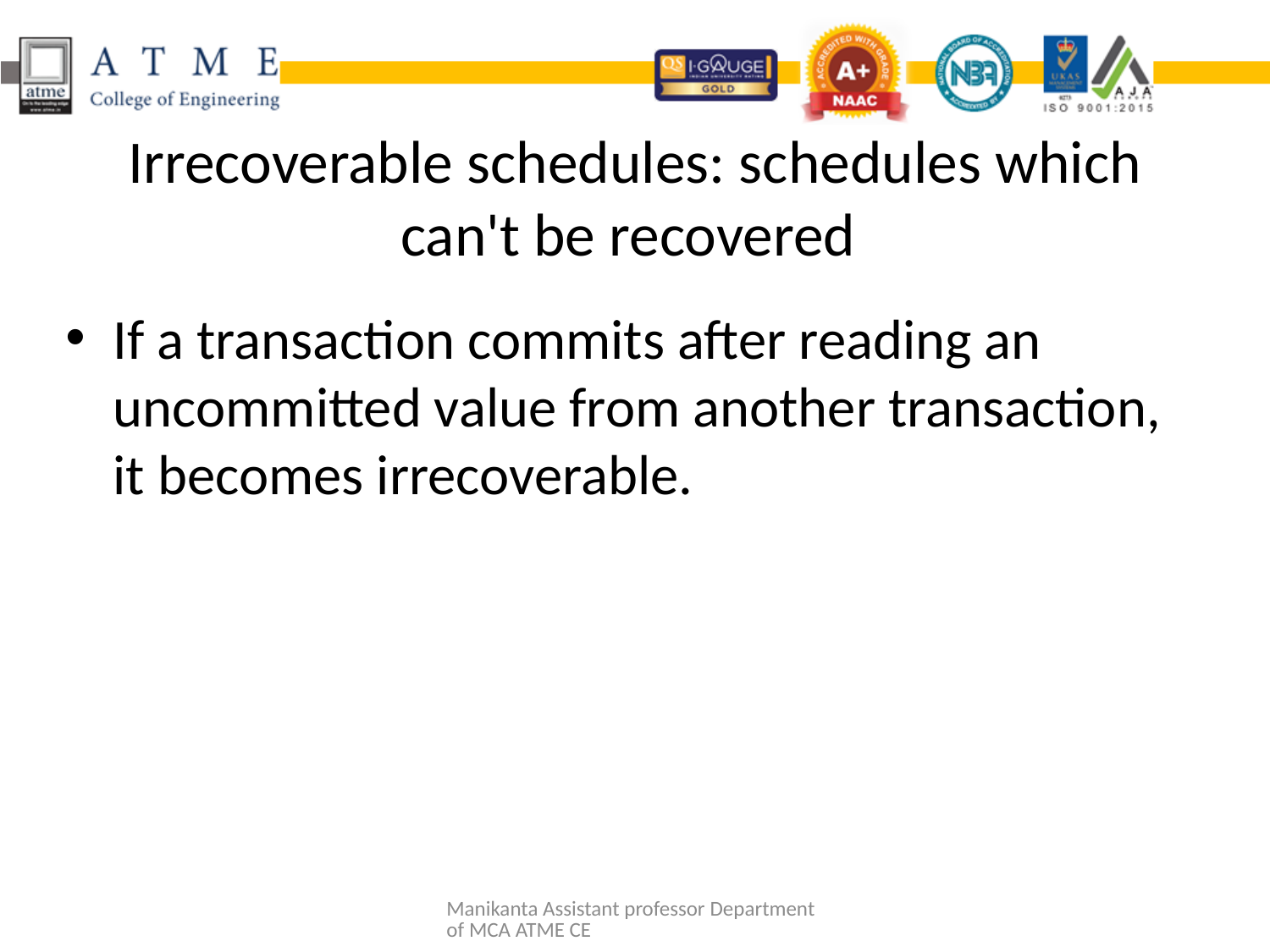

# Irrecoverable schedules: schedules which can't be recovered
If a transaction commits after reading an uncommitted value from another transaction, it becomes irrecoverable.
Manikanta Assistant professor Department of MCA ATME CE